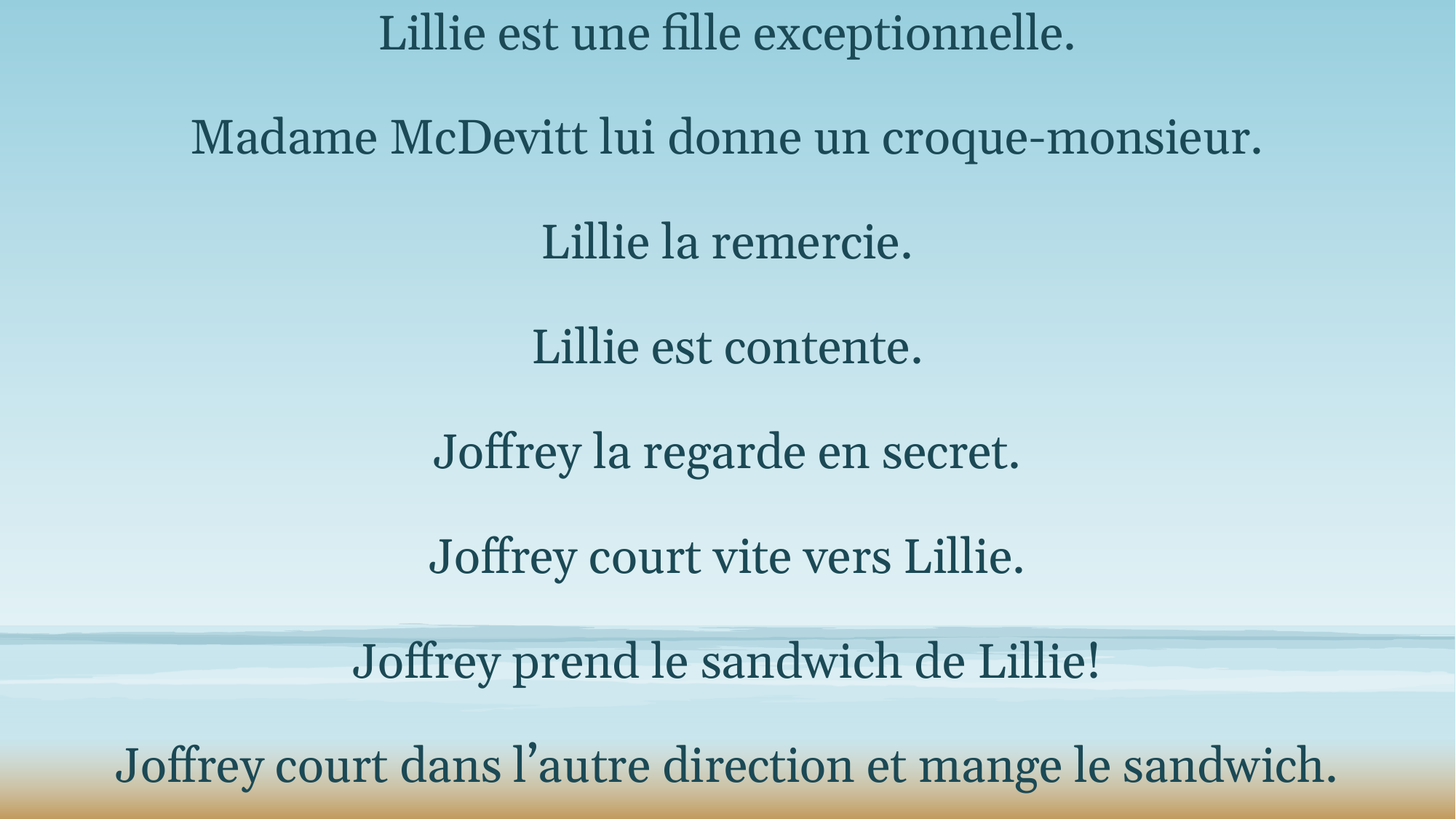

# Lillie est une fille exceptionnelle. Madame McDevitt lui donne un croque-monsieur. Lillie la remercie. Lillie est contente. Joffrey la regarde en secret. Joffrey court vite vers Lillie. Joffrey prend le sandwich de Lillie! Joffrey court dans l’autre direction et mange le sandwich.